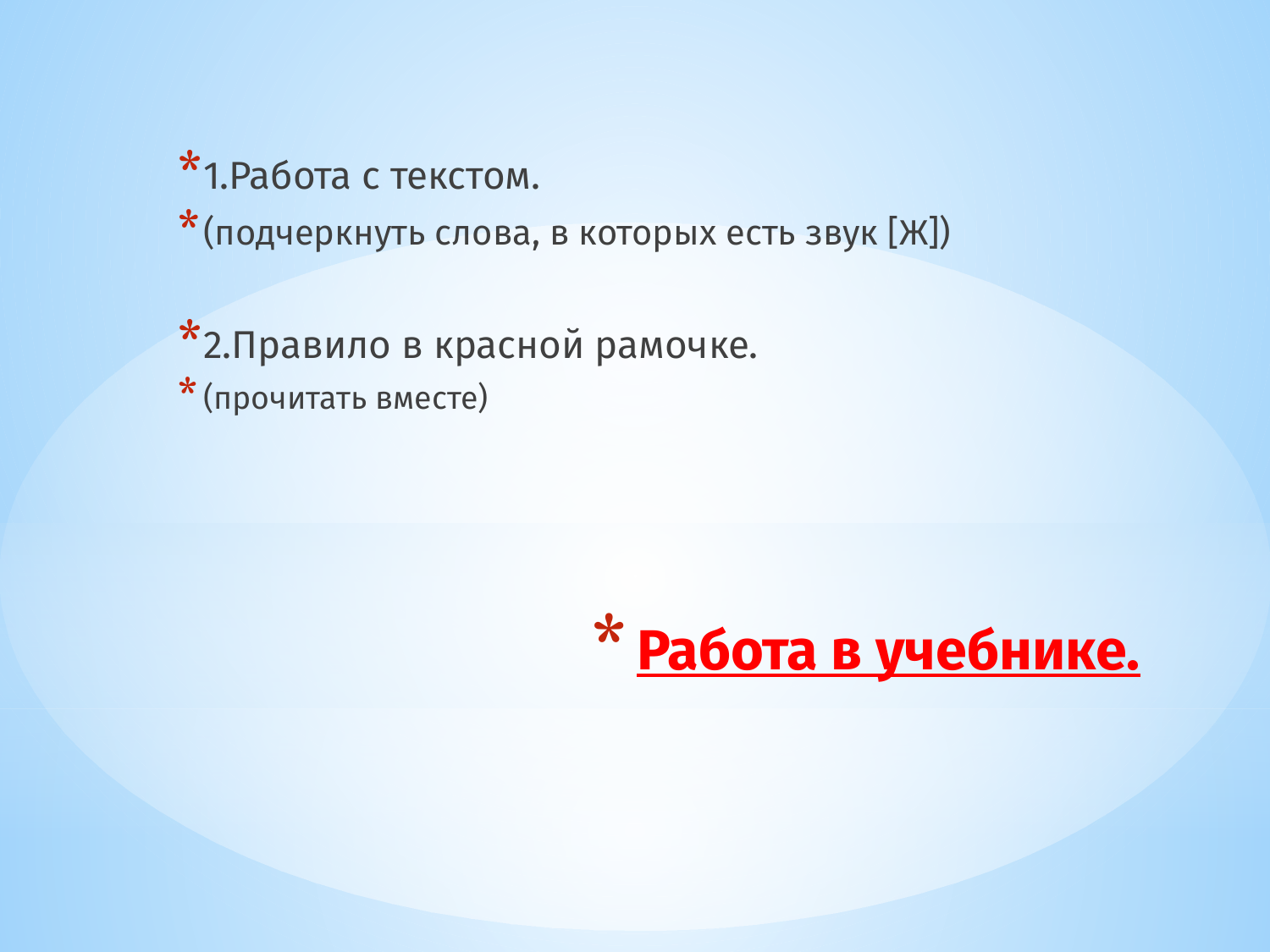

1.Работа с текстом.
(подчеркнуть слова, в которых есть звук [Ж])

2.Правило в красной рамочке.
(прочитать вместе)

# Работа в учебнике.